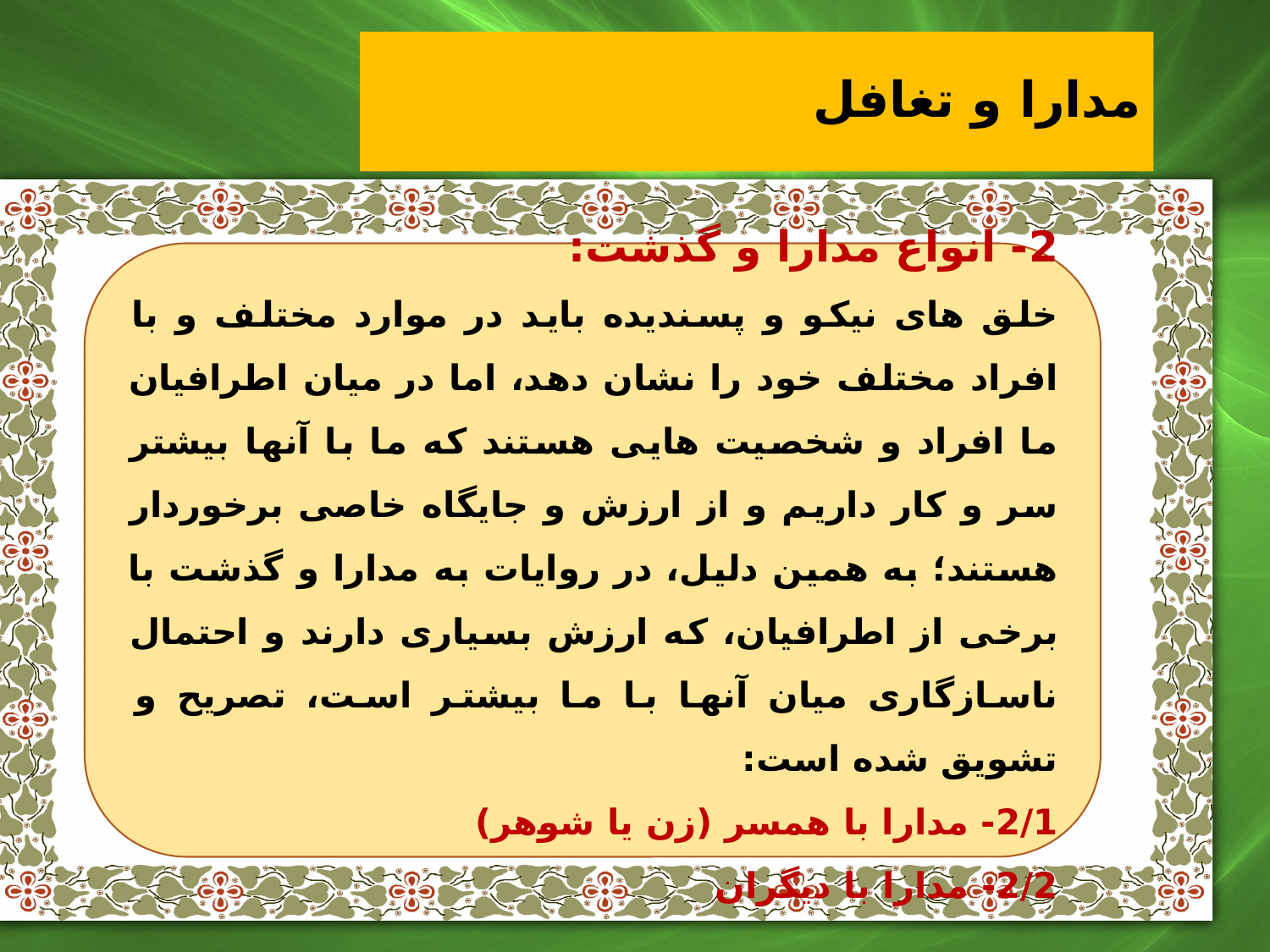

# مدارا و تغافل
ز
2- انواع مدارا و گذشت:
خلق های نیکو و پسندیده باید در موارد مختلف و با افراد مختلف خود را نشان دهد، اما در میان اطرافیان ما افراد و شخصیت هایی هستند که ما با آنها بیشتر سر و کار داریم و از ارزش و جایگاه خاصی برخوردار هستند؛ به همین دلیل، در روایات به مدارا و گذشت با برخی از اطرافیان، که ارزش بسیاری دارند و احتمال ناسازگاری میان آنها با ما بیشتر است، تصریح و تشویق شده است:
2/1- مدارا با همسر (زن یا شوهر)
2/2- مدارا با دیگران